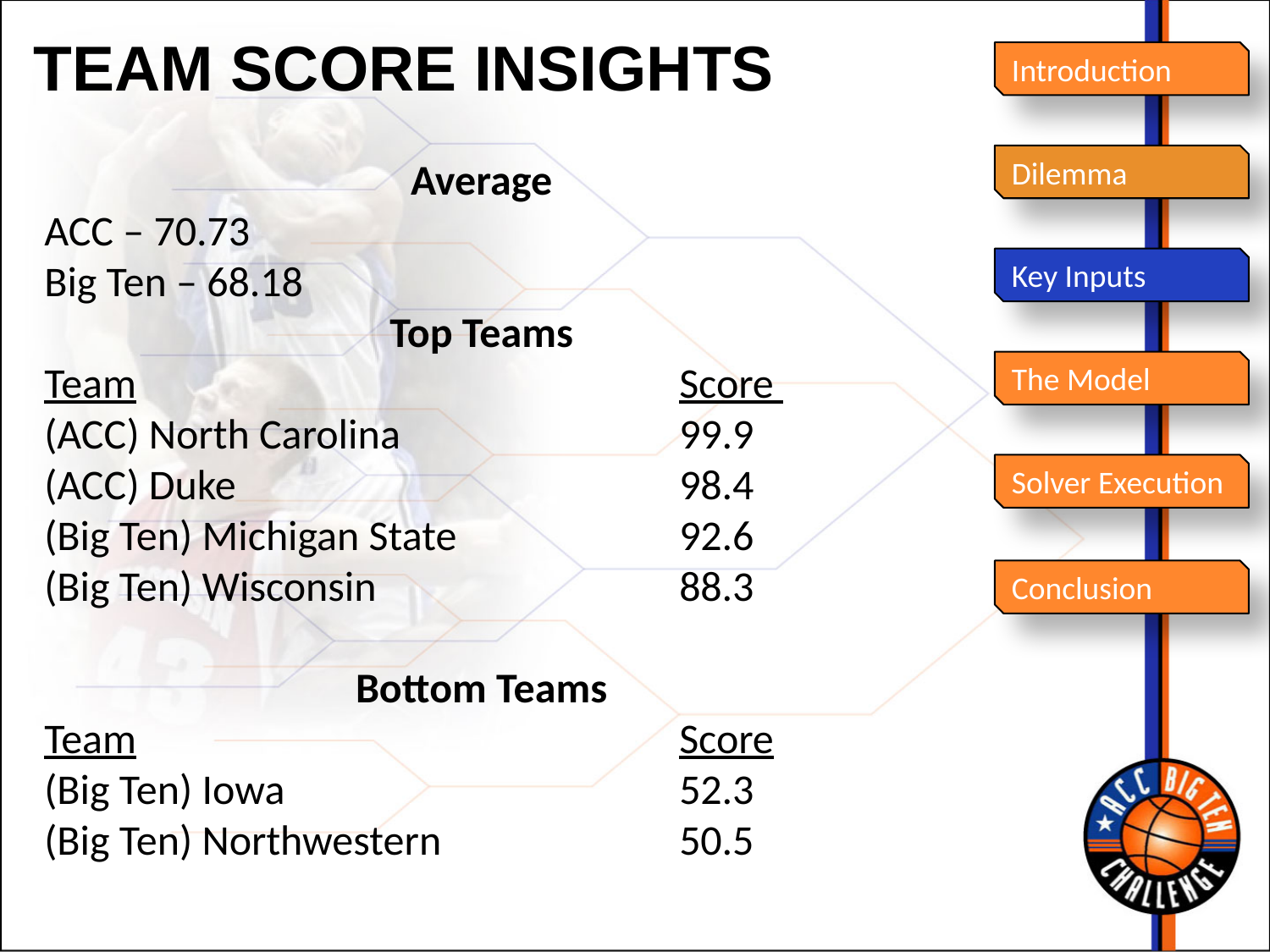

Team score insights
Introduction

Average
ACC – 70.73
Big Ten – 68.18
Top Teams
Team					Score
(ACC) North Carolina			99.9
(ACC) Duke				98.4
(Big Ten) Michigan State		92.6
(Big Ten) Wisconsin			88.3

Bottom Teams
Team					Score
(Big Ten) Iowa				52.3
(Big Ten) Northwestern		50.5

Dilemma
Key Inputs
The Model
Solver Execution
Conclusion